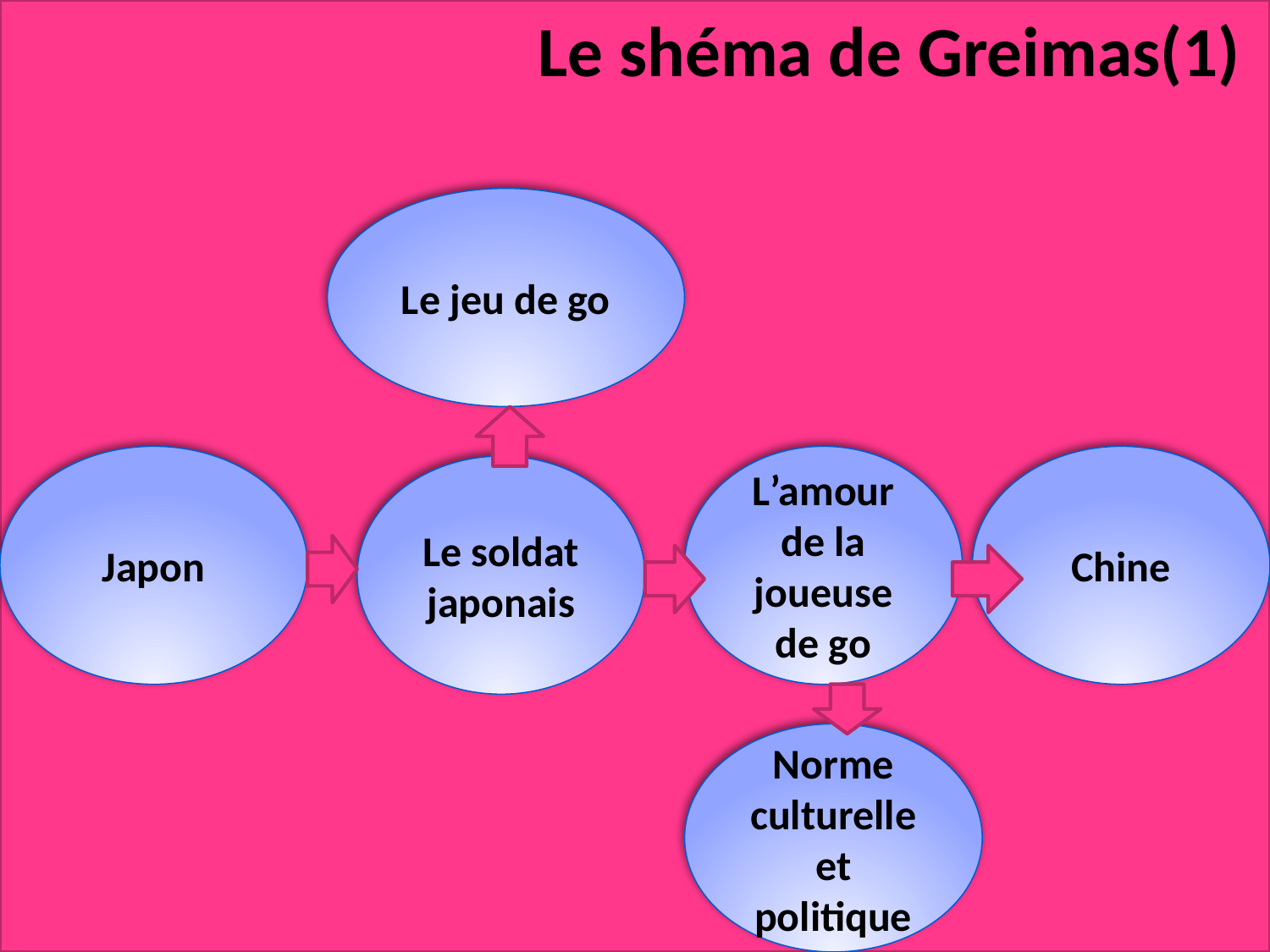

Le shéma de Greimas(1)
# Aalgirdas graimas aqtanturi sistema.
Le jeu de go

Japon
L’amour de la joueuse de go
Chine
Le soldat japonais

Norme culturelle et politique